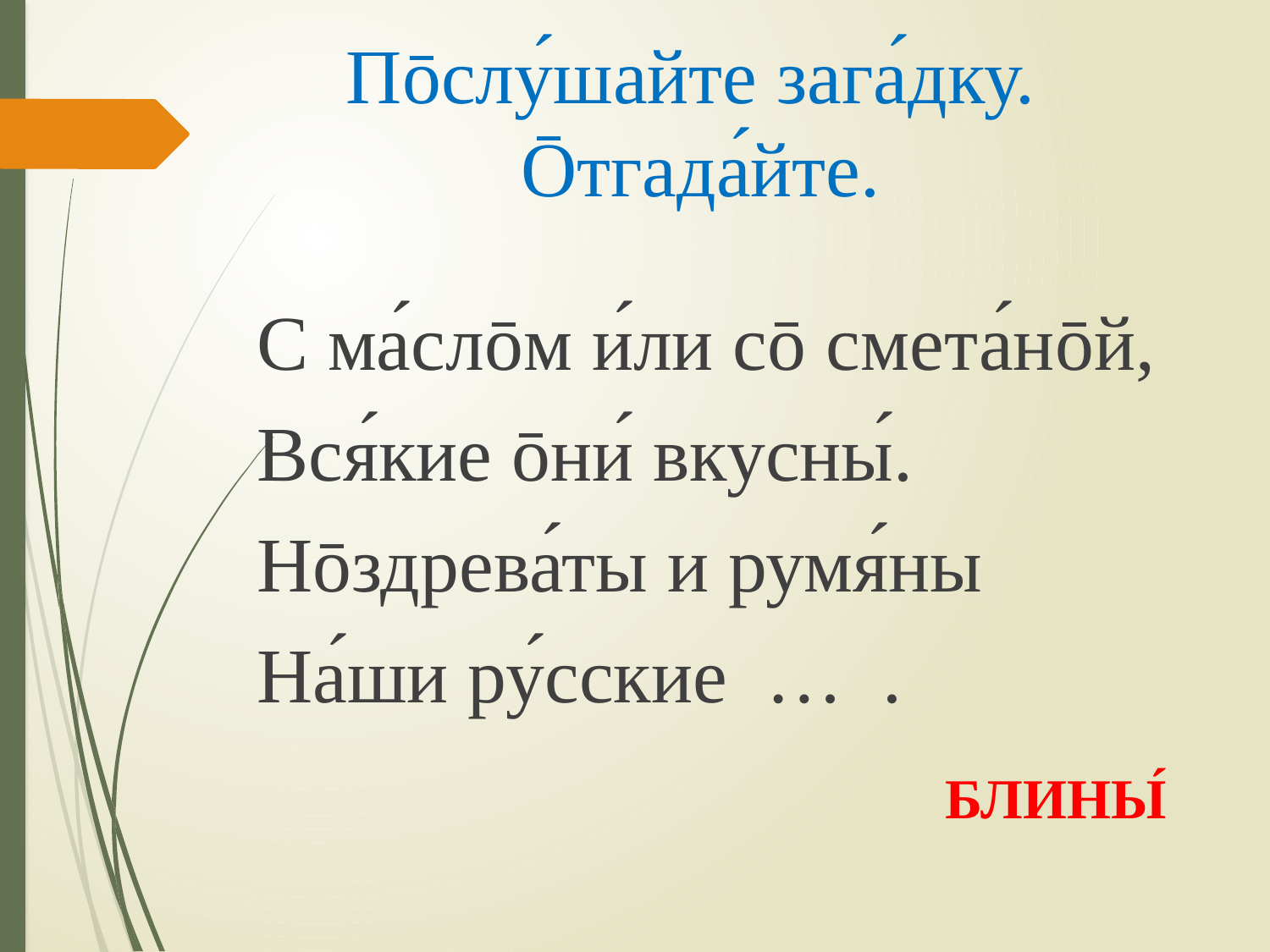

# Пōслу́шайте зага́дку. Ōтгада́йте.
С ма́слōм и́ли сō смета́нōй,
Вся́кие ōни́ вкусны́.
Нōздрева́ты и румя́ны
На́ши ру́сские  …  .
БЛИНЫ́